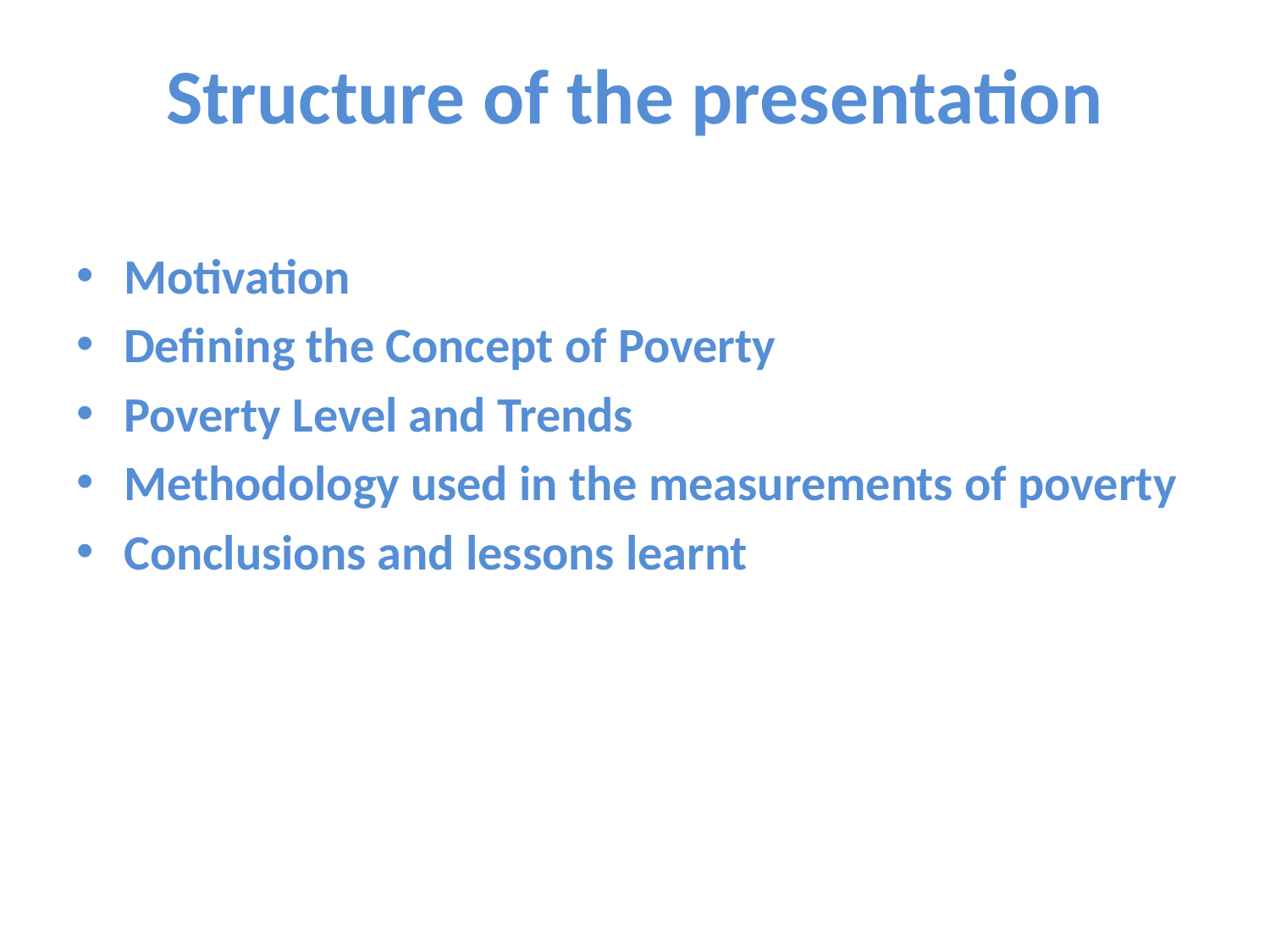

# Structure of the presentation

Motivation
Defining the Concept of Poverty
Poverty Level and Trends
Methodology used in the measurements of poverty
Conclusions and lessons learnt